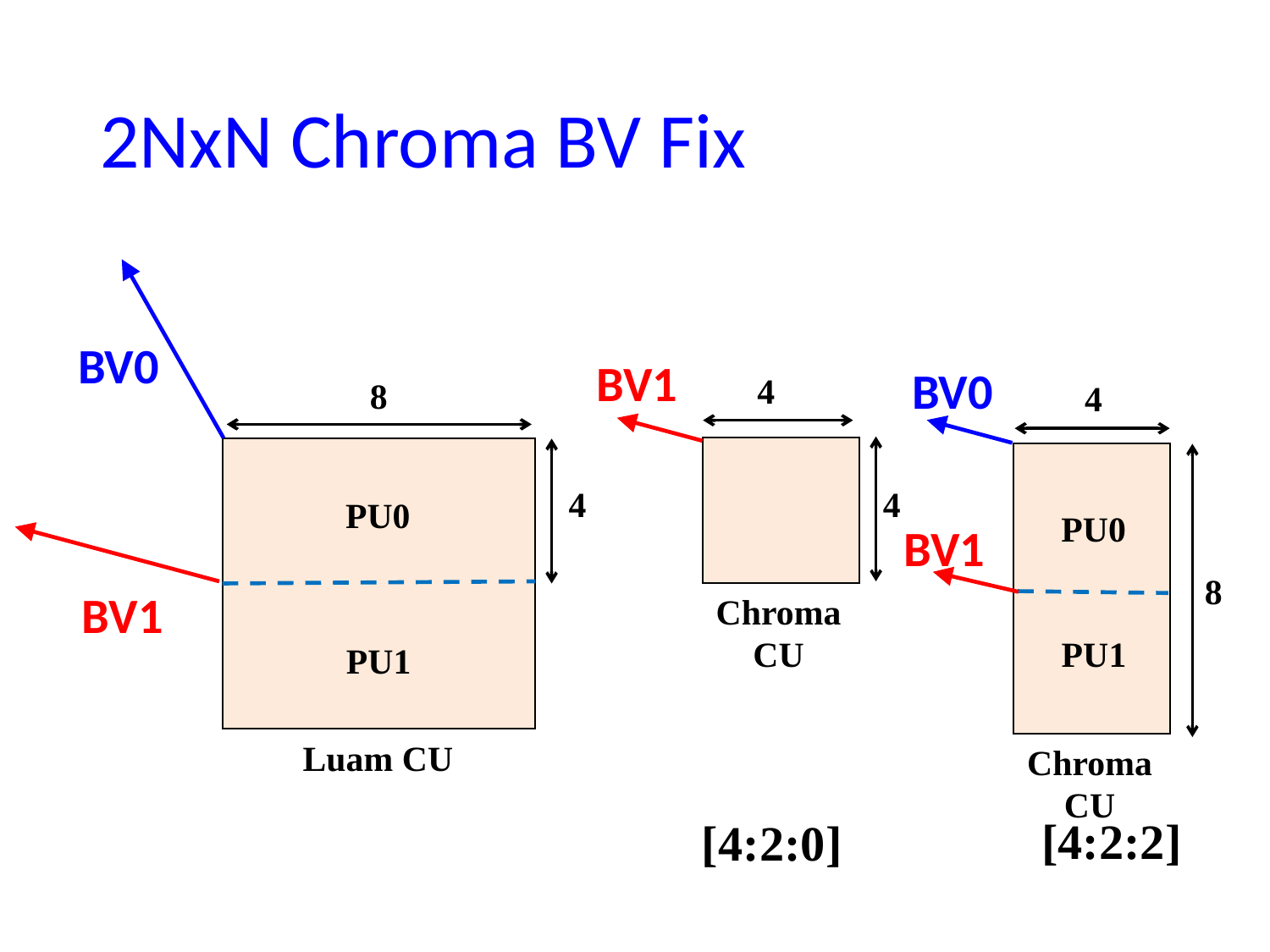

# 2NxN Chroma BV Fix

BV0
BV1
BV0
4
8
4

4
4
PU0
PU0
BV1
8
BV1
Chroma CU
PU1
PU1
Luam CU
Chroma CU
[4:2:2]
[4:2:0]